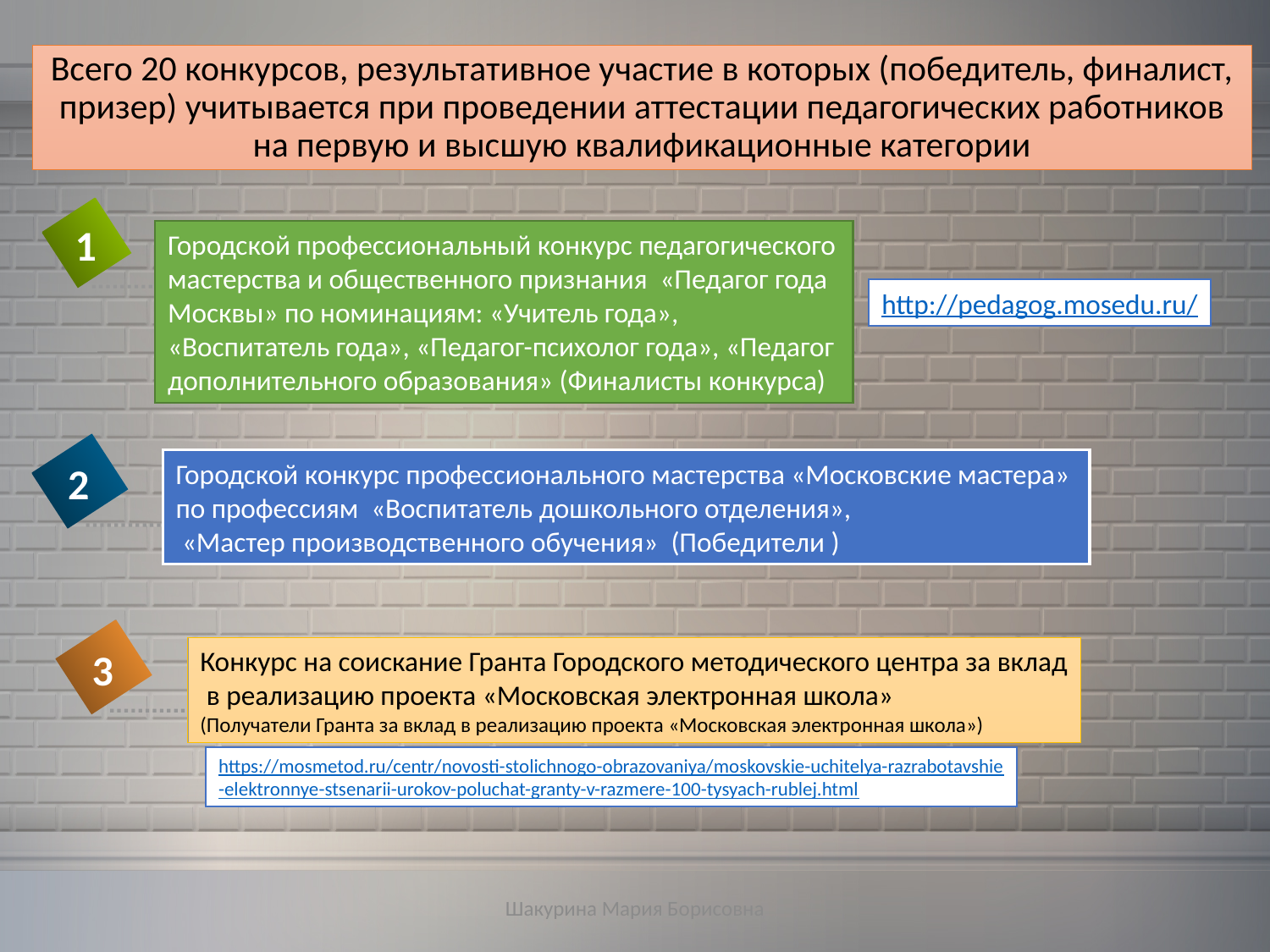

# Всего 20 конкурсов, результативное участие в которых (победитель, финалист, призер) учитывается при проведении аттестации педагогических работников на первую и высшую квалификационные категории

1
Городской профессиональный конкурс педагогического мастерства и общественного признания  «Педагог года Москвы» по номинациям: «Учитель года», «Воспитатель года», «Педагог-психолог года», «Педагог дополнительного образования» (Финалисты конкурса)

http://pedagog.mosedu.ru/

Городской конкурс профессионального мастерства «Московские мастера»
по профессиям  «Воспитатель дошкольного отделения»,
 «Мастер производственного обучения»  (Победители )
2

3
Конкурс на соискание Гранта Городского методического центра за вклад
 в реализацию проекта «Московская электронная школа»
(Получатели Гранта за вклад в реализацию проекта «Московская электронная школа»)

https://mosmetod.ru/centr/novosti-stolichnogo-obrazovaniya/moskovskie-uchitelya-razrabotavshie
-elektronnye-stsenarii-urokov-poluchat-granty-v-razmere-100-tysyach-rublej.html
Шакурина Мария Борисовна